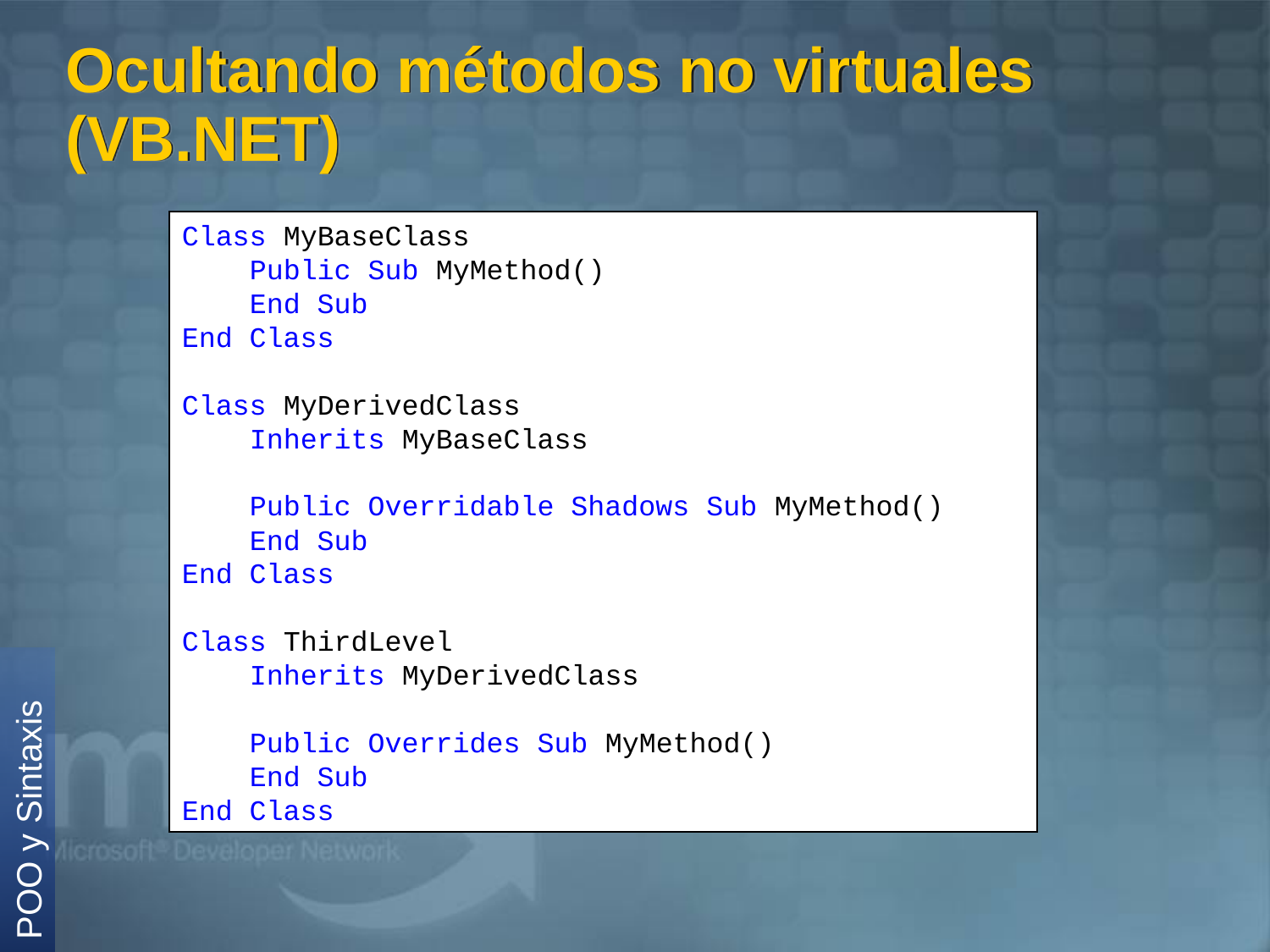

# Ocultando métodos no virtuales (VB.NET)
Class MyBaseClass
    Public Sub MyMethod()
    End Sub
End Class

Class MyDerivedClass
    Inherits MyBaseClass

    Public Overridable Shadows Sub MyMethod()
    End Sub
End Class

Class ThirdLevel
    Inherits MyDerivedClass

    Public Overrides Sub MyMethod()
    End Sub
End Class
POO y Sintaxis